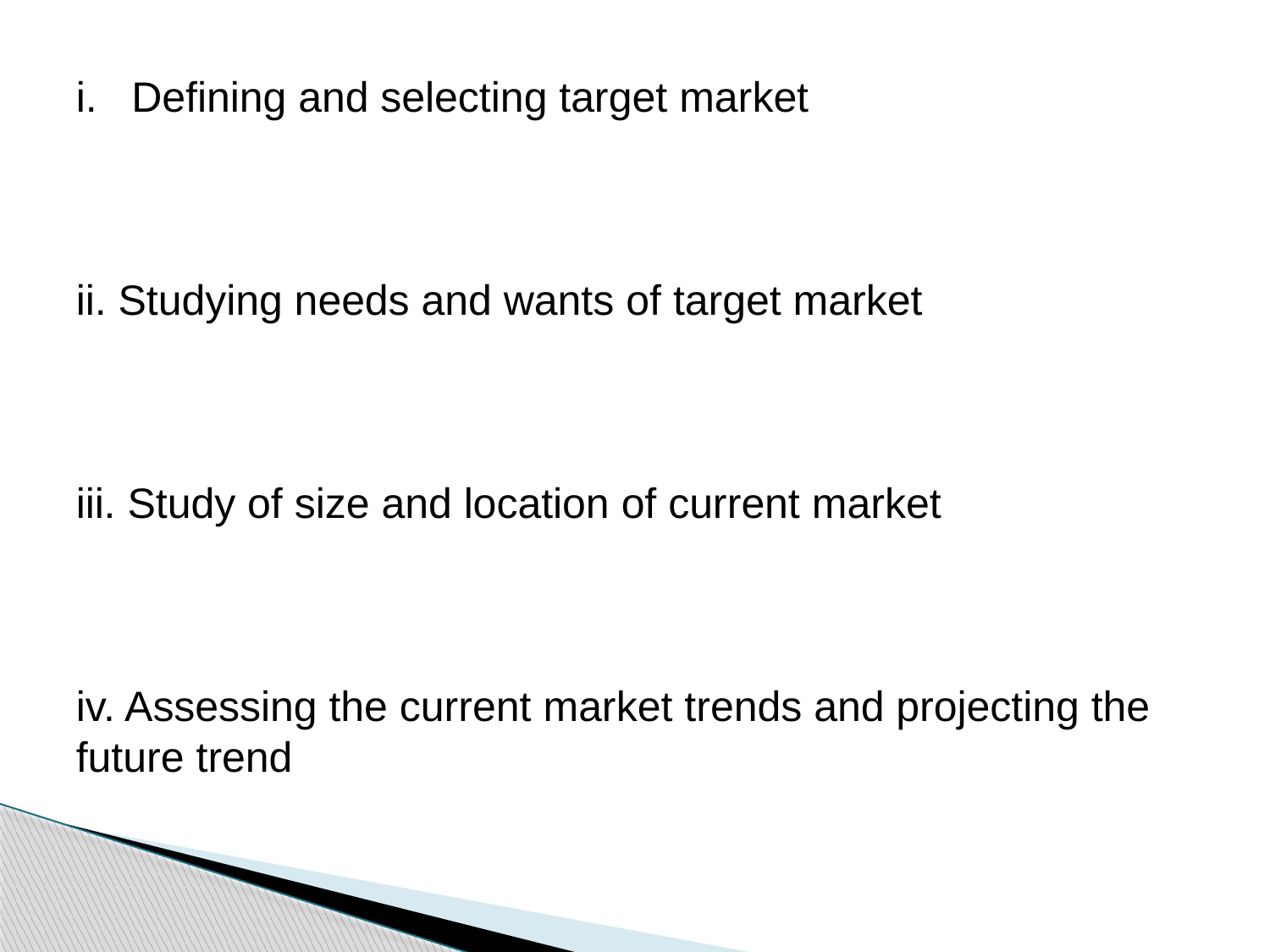

Defining and selecting target market

ii. Studying needs and wants of target market

iii. Study of size and location of current market

iv. Assessing the current market trends and projecting the future trend